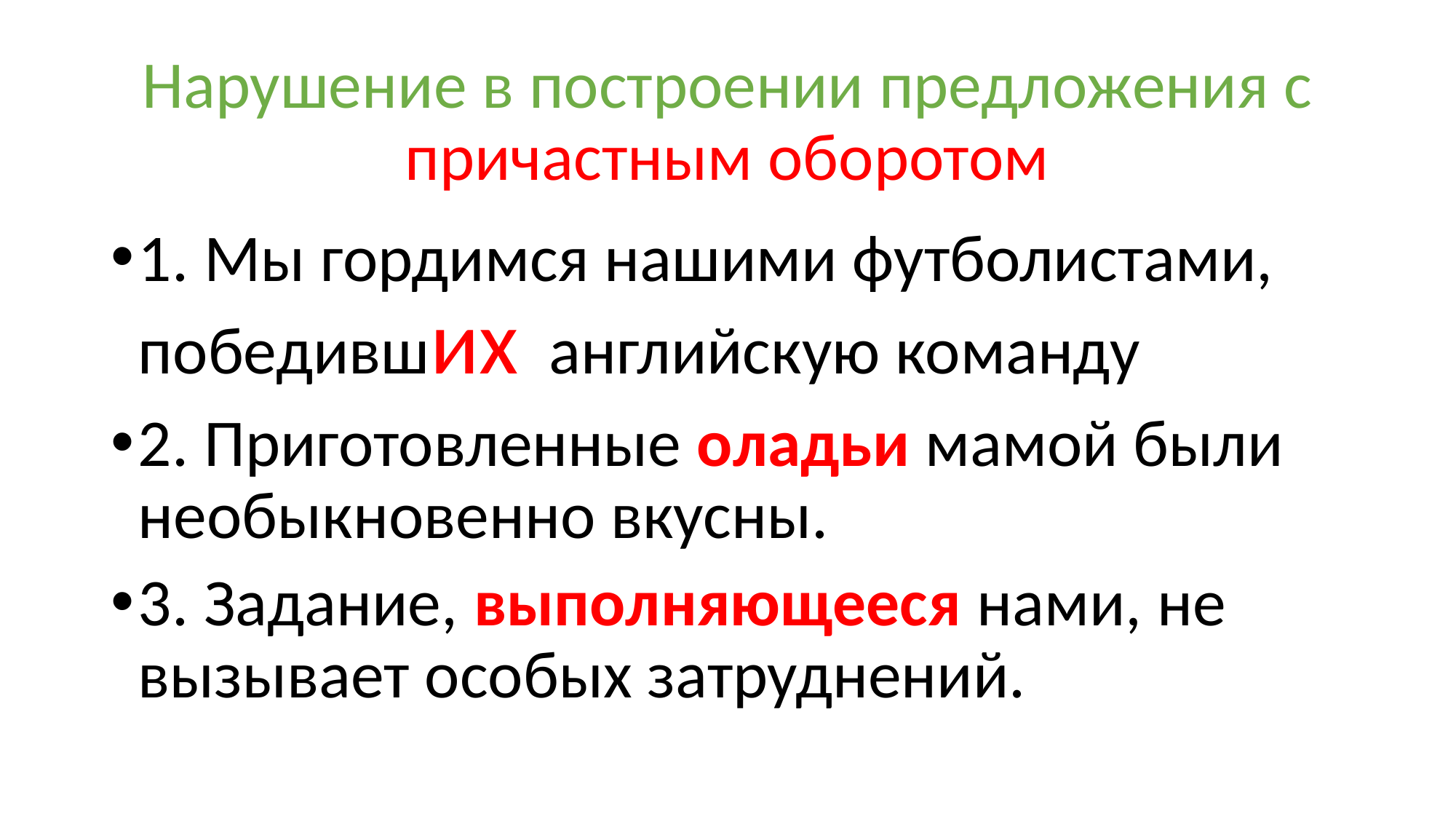

# Нарушение в построении предложения с причастным оборотом
1. Мы гордимся нашими футболистами, победивших  английскую команду
2. Приготовленные оладьи мамой были необыкновенно вкусны.
3. Задание, выполняющееся нами, не вызывает особых затруднений.